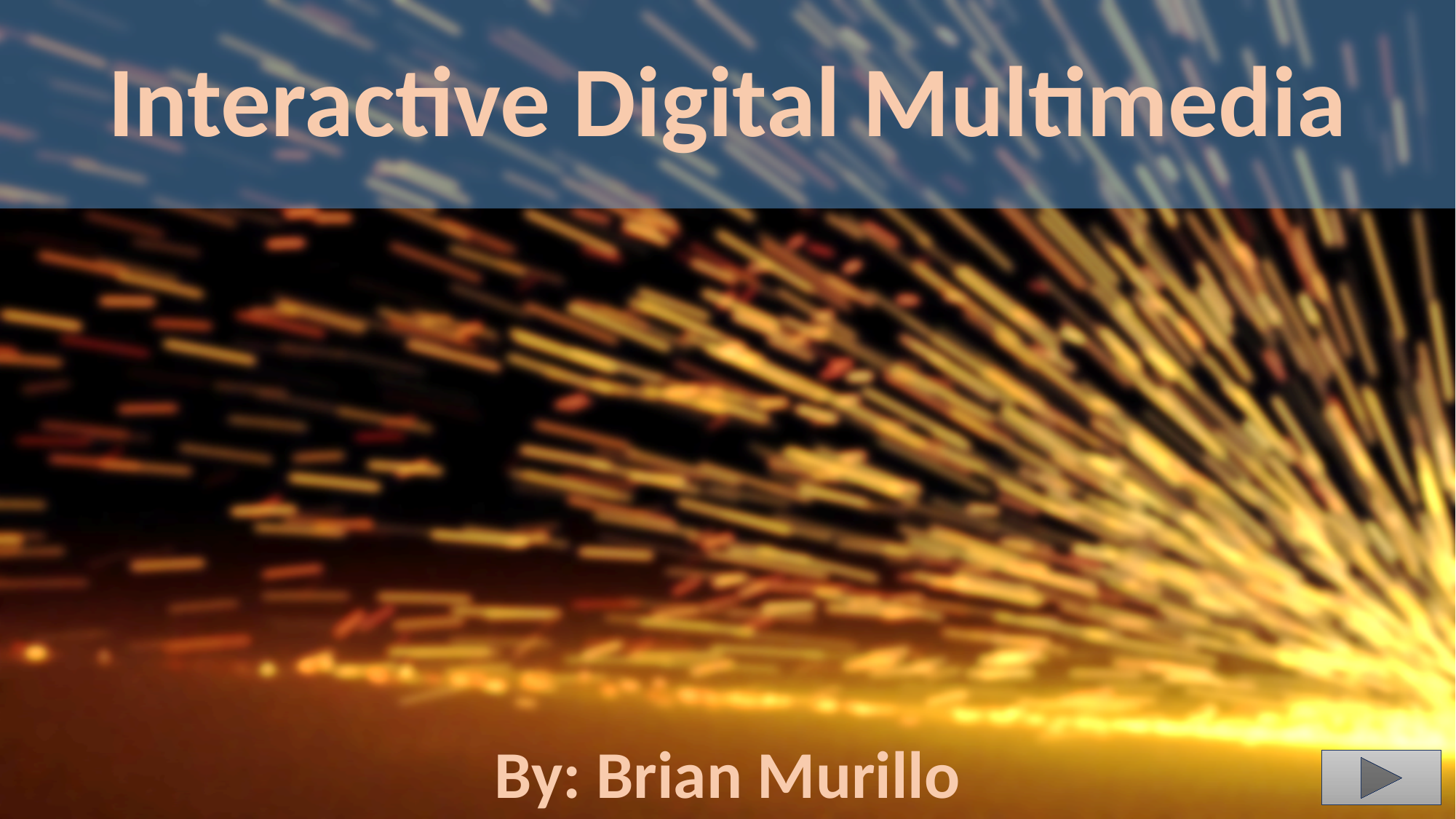

# Interactive Digital Multimedia
By: Brian Murillo